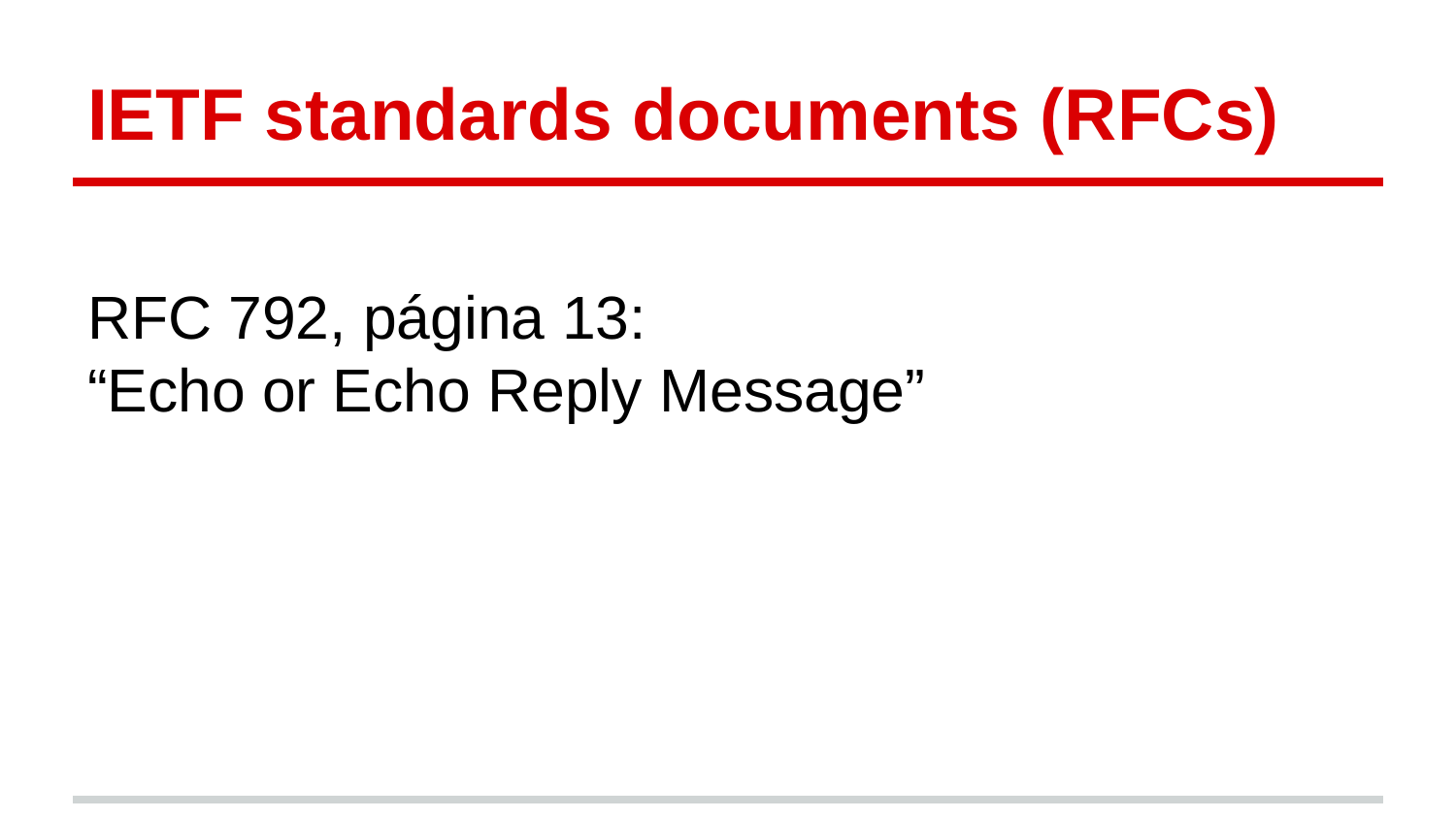

# IETF standards documents (RFCs)

RFC 792, página 13:
“Echo or Echo Reply Message”